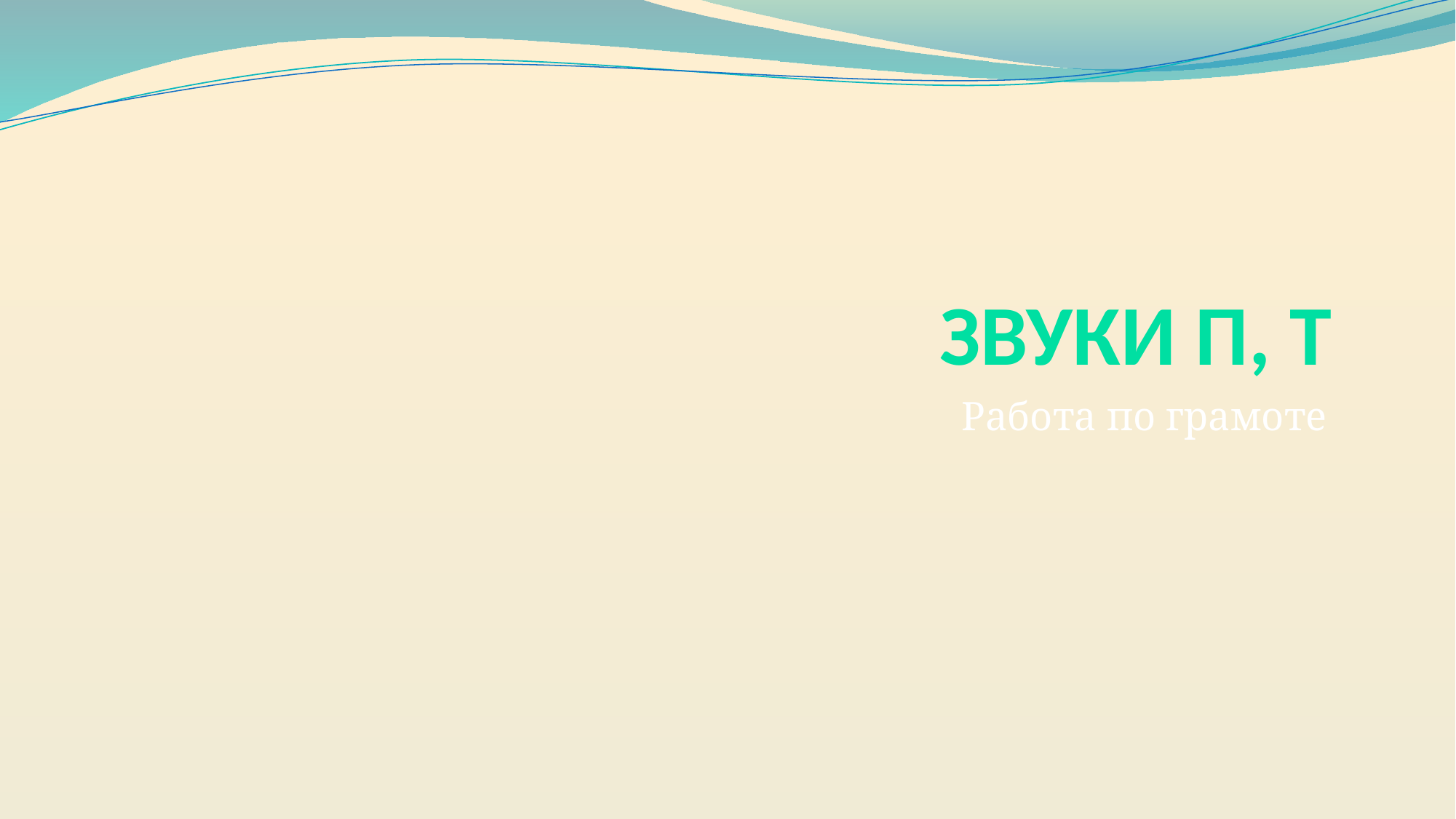

# Звуки п, т
Работа по грамоте